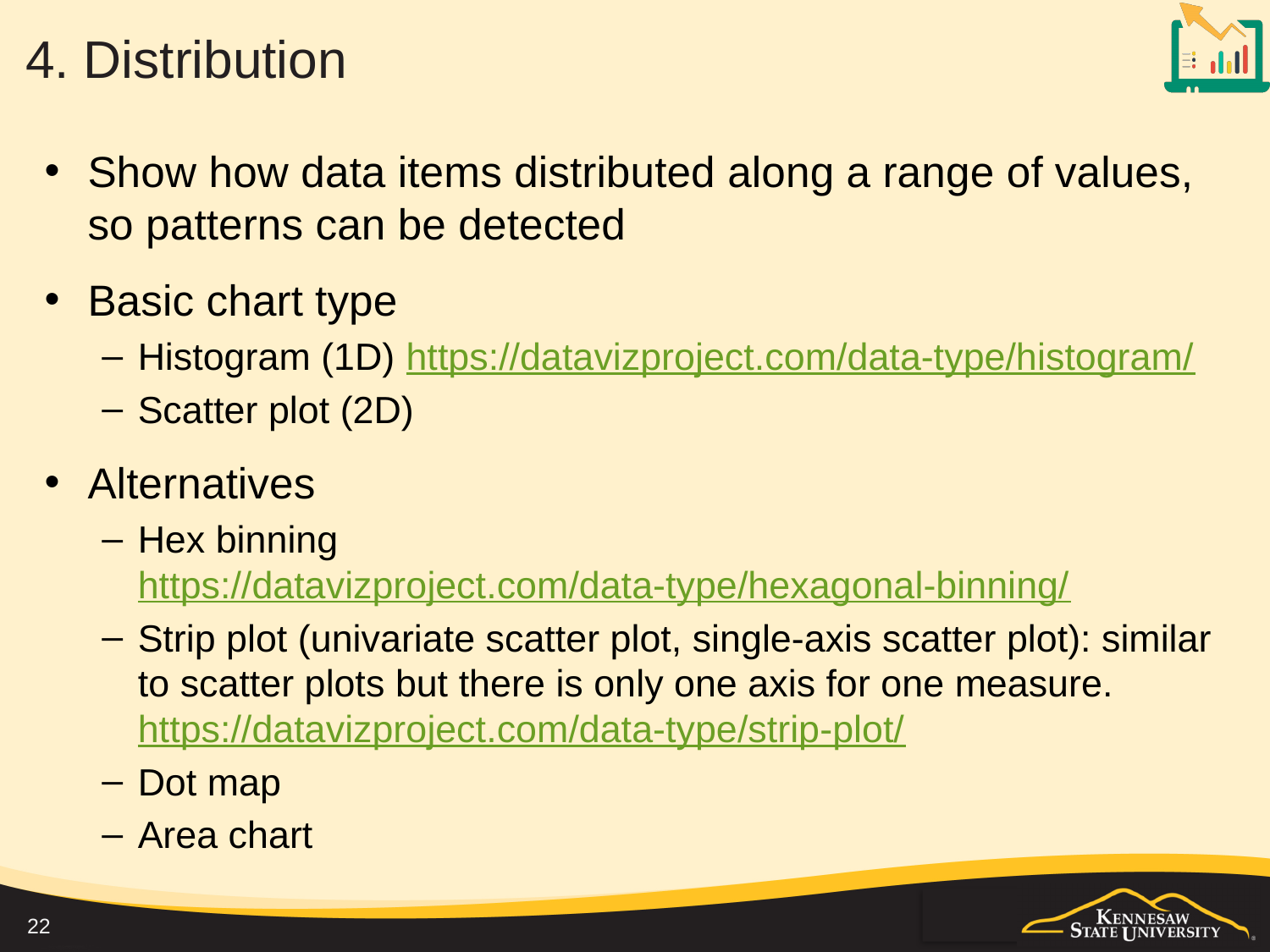

# 4. Distribution
Show how data items distributed along a range of values, so patterns can be detected
Basic chart type
Histogram (1D) https://datavizproject.com/data-type/histogram/
Scatter plot (2D)
Alternatives
Hex binning https://datavizproject.com/data-type/hexagonal-binning/
Strip plot (univariate scatter plot, single-axis scatter plot): similar to scatter plots but there is only one axis for one measure. https://datavizproject.com/data-type/strip-plot/
Dot map
Area chart
22